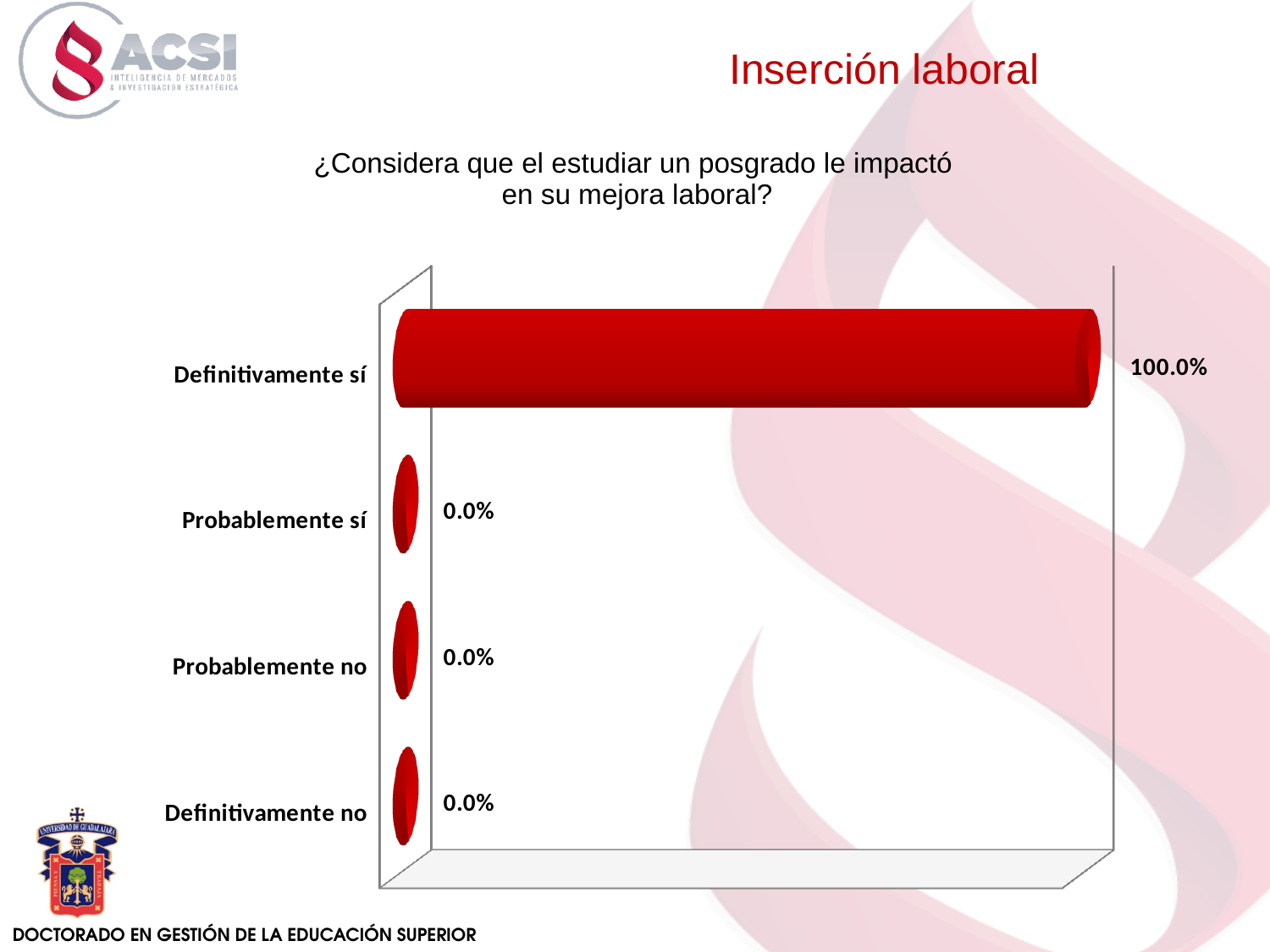

Inserción laboral

[unsupported chart]

¿Considera que el estudiar un posgrado le impactó
en su mejora laboral?